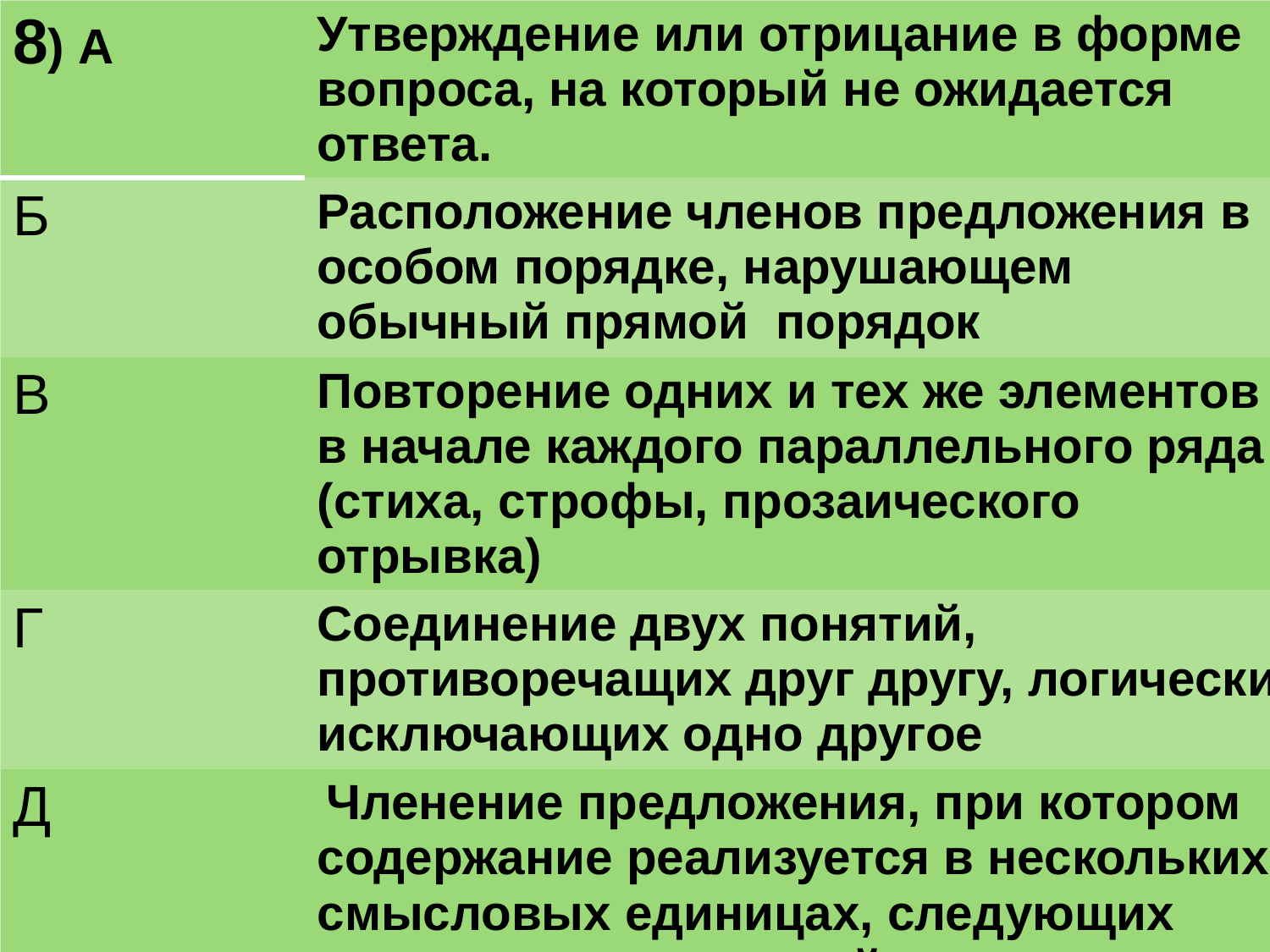

| 8) А | Утверждение или отрицание в форме вопроса, на который не ожидается ответа. |
| --- | --- |
| Б | Расположение членов предложения в особом порядке, нарушающем обычный прямой порядок |
| В | Повторение одних и тех же элементов в начале каждого параллельного ряда (стиха, строфы, прозаического отрывка) |
| Г | Соединение двух понятий, противоречащих друг другу, логически исключающих одно другое |
| Д | Членение предложения, при котором содержание реализуется в нескольких смысловых единицах, следующих после разделительной паузы |